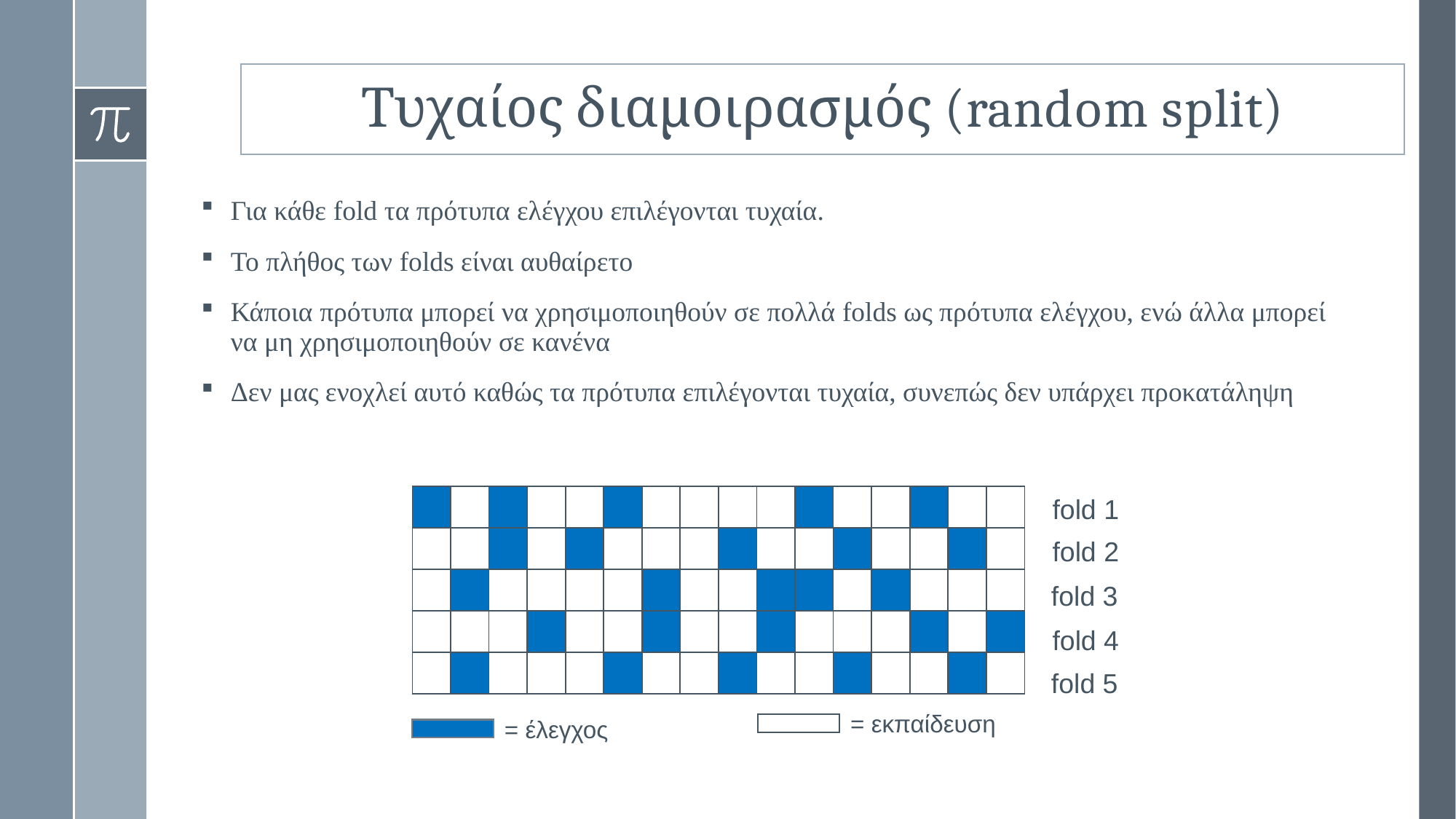

Τυχαίος διαμοιρασμός (random split)
Για κάθε fold τα πρότυπα ελέγχου επιλέγονται τυχαία.
Το πλήθος των folds είναι αυθαίρετο
Κάποια πρότυπα μπορεί να χρησιμοποιηθούν σε πολλά folds ως πρότυπα ελέγχου, ενώ άλλα μπορεί να μη χρησιμοποιηθούν σε κανένα
Δεν μας ενοχλεί αυτό καθώς τα πρότυπα επιλέγονται τυχαία, συνεπώς δεν υπάρχει προκατάληψη

|  |  |  |  |  |  |  |  |  |  |  |  |  |  |  |  |
| --- | --- | --- | --- | --- | --- | --- | --- | --- | --- | --- | --- | --- | --- | --- | --- |
|  |  |  |  |  |  |  |  |  |  |  |  |  |  |  |  |
|  |  |  |  |  |  |  |  |  |  |  |  |  |  |  |  |
|  |  |  |  |  |  |  |  |  |  |  |  |  |  |  |  |
|  |  |  |  |  |  |  |  |  |  |  |  |  |  |  |  |
fold 1
fold 2
fold 3
fold 4
fold 5
= εκπαίδευση
= έλεγχος